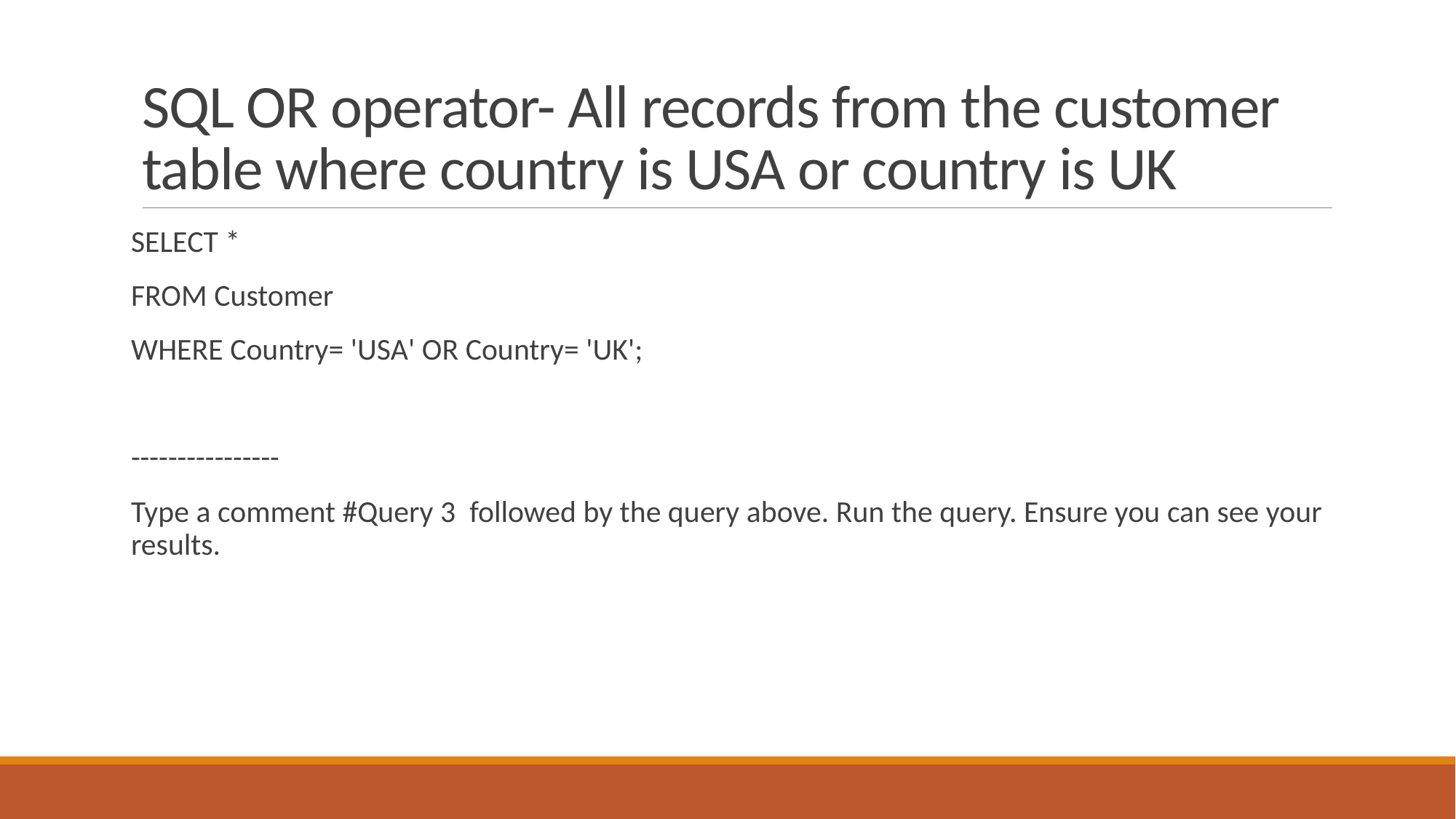

# SQL OR operator- All records from the customer table where country is USA or country is UK
SELECT *
FROM Customer
WHERE Country= 'USA' OR Country= 'UK';

----------------
Type a comment #Query 3  followed by the query above. Run the query. Ensure you can see your results.